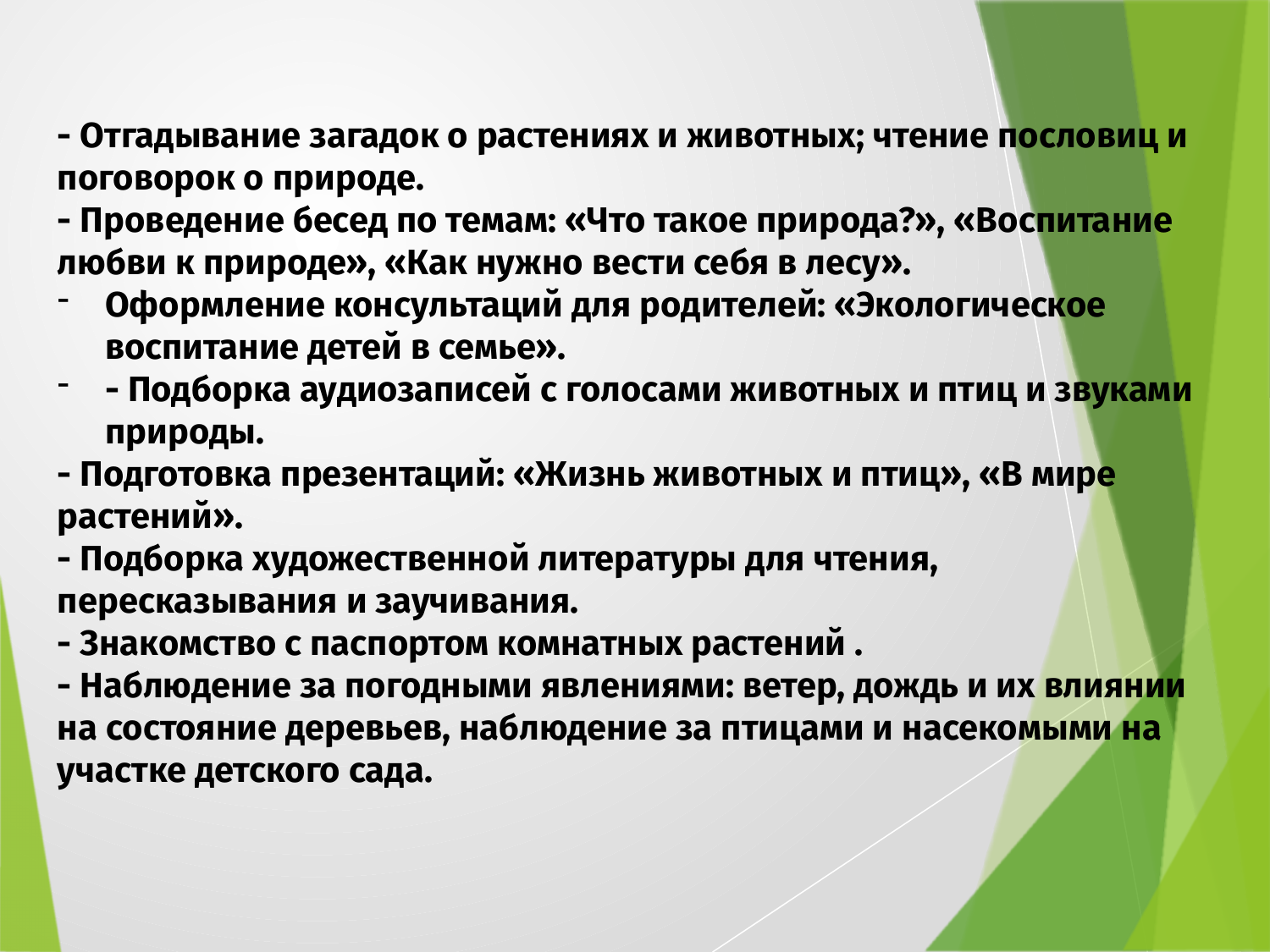

- Отгадывание загадок о растениях и животных; чтение пословиц и поговорок о природе.
- Проведение бесед по темам: «Что такое природа?», «Воспитание любви к природе», «Как нужно вести себя в лесу».
Оформление консультаций для родителей: «Экологическое воспитание детей в семье».
- Подборка аудиозаписей с голосами животных и птиц и звуками природы.
- Подготовка презентаций: «Жизнь животных и птиц», «В мире растений».
- Подборка художественной литературы для чтения, пересказывания и заучивания.
- Знакомство с паспортом комнатных растений .
- Наблюдение за погодными явлениями: ветер, дождь и их влиянии на состояние деревьев, наблюдение за птицами и насекомыми на участке детского сада.